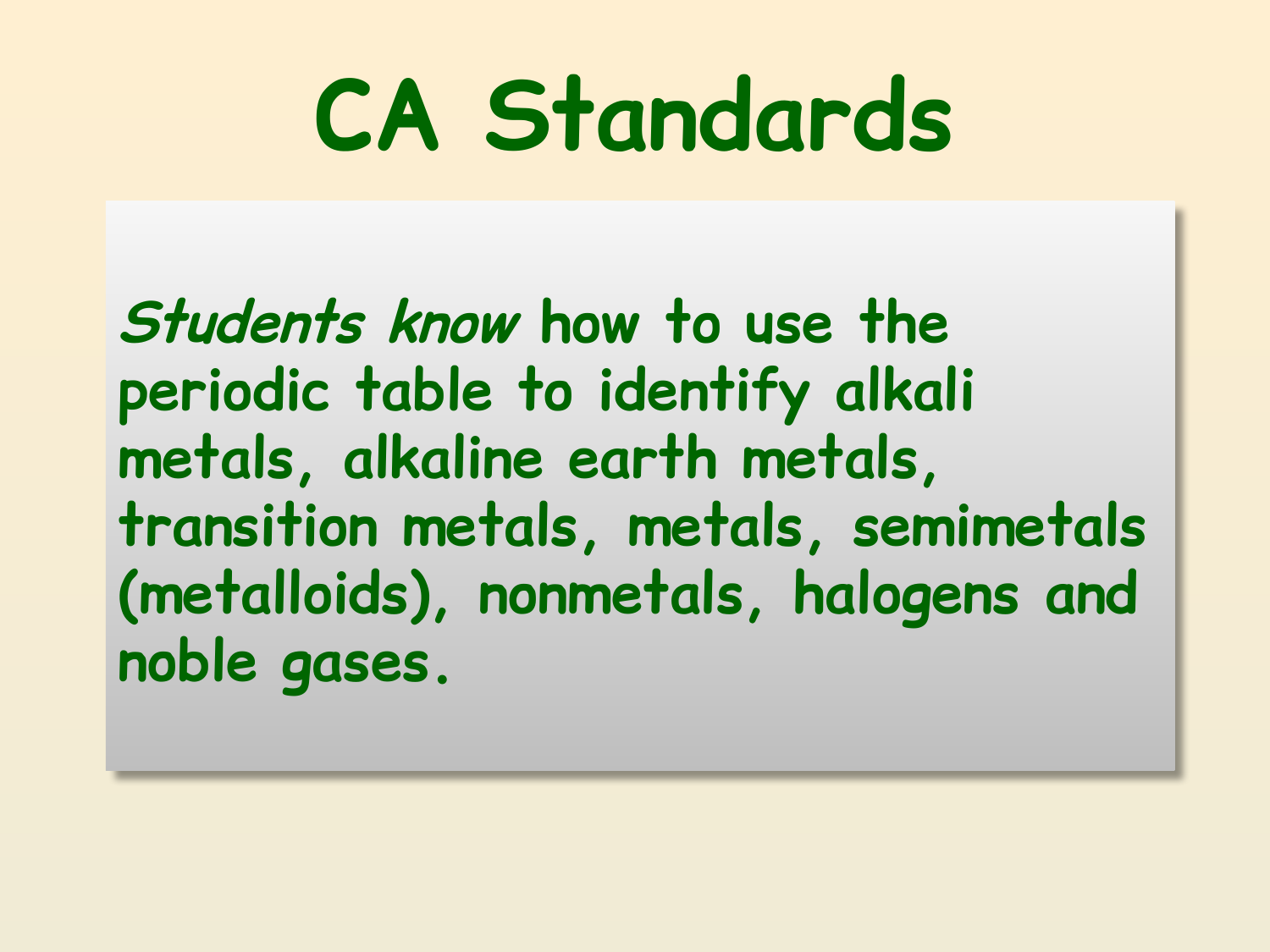

# CA Standards

Students know how to use the periodic table to identify alkali metals, alkaline earth metals, transition metals, metals, semimetals (metalloids), nonmetals, halogens and noble gases.